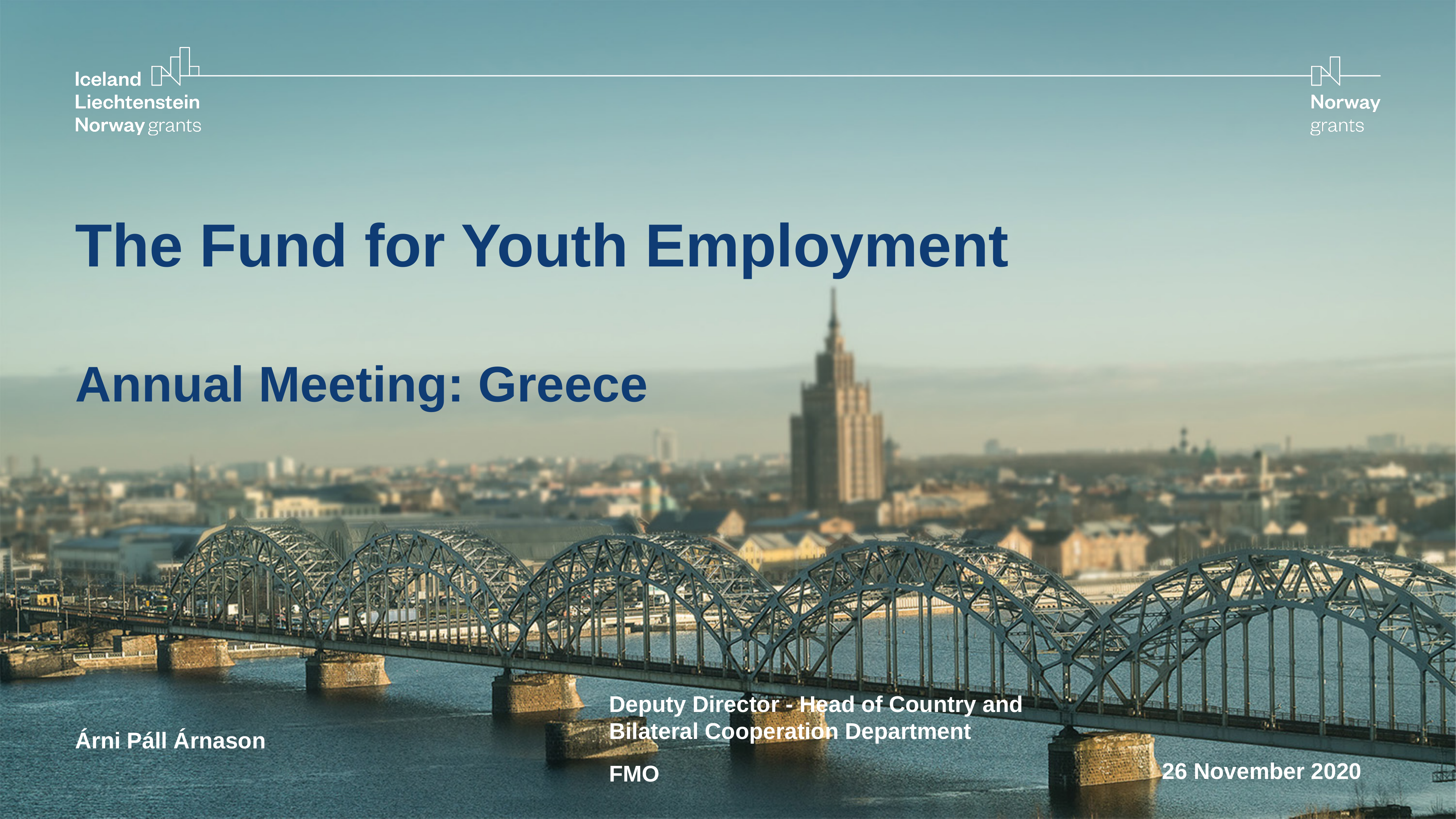

# The Fund for Youth Employment Annual Meeting: Greece
Deputy Director - Head of Country and Bilateral Cooperation Department

Árni Páll Árnason
26 November 2020
FMO